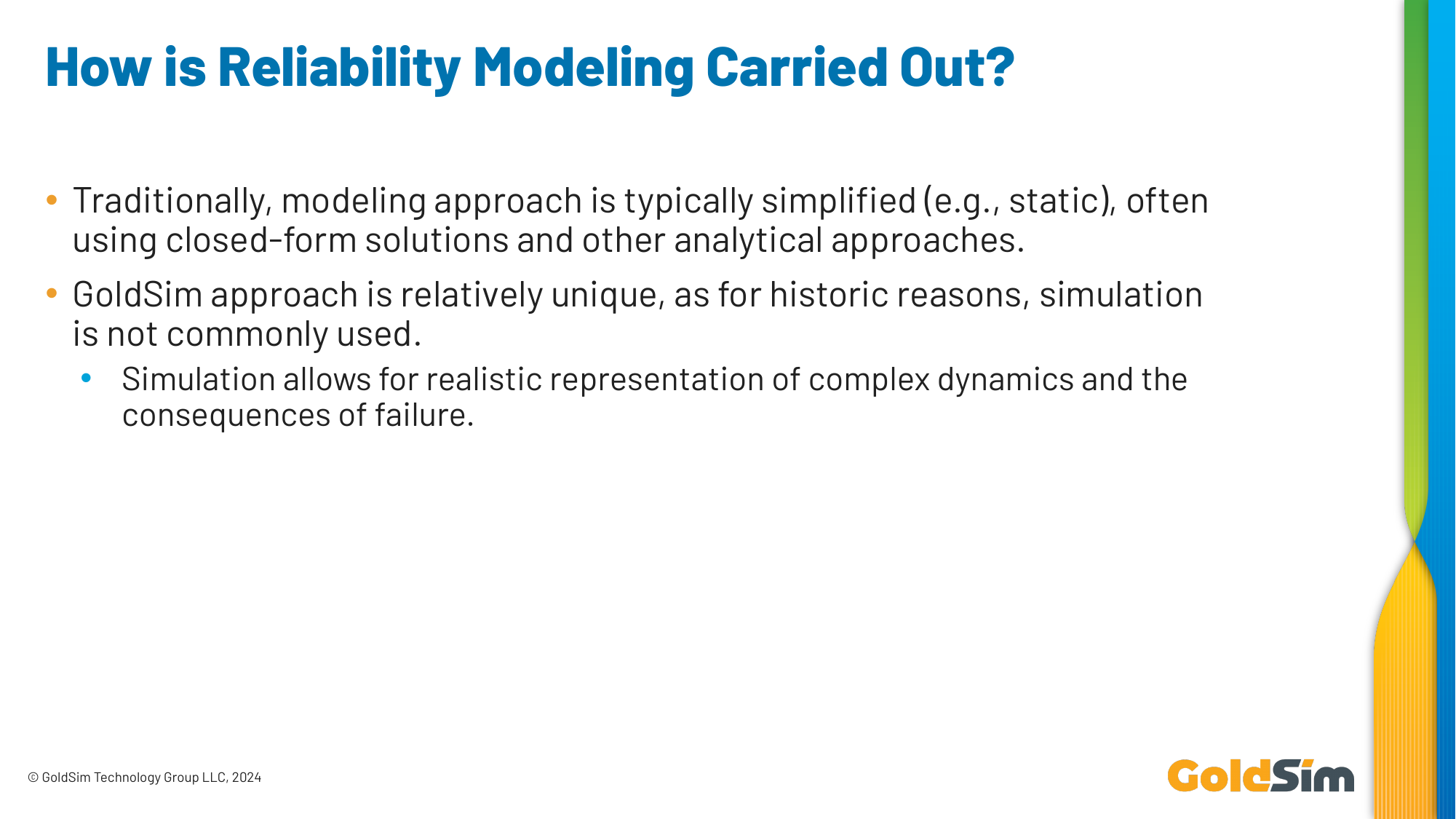

# How is Reliability Modeling Carried Out?
Traditionally, modeling approach is typically simplified (e.g., static), often using closed-form solutions and other analytical approaches.
GoldSim approach is relatively unique, as for historic reasons, simulation is not commonly used.
Simulation allows for realistic representation of complex dynamics and the consequences of failure.

© GoldSim Technology Group LLC, 2024